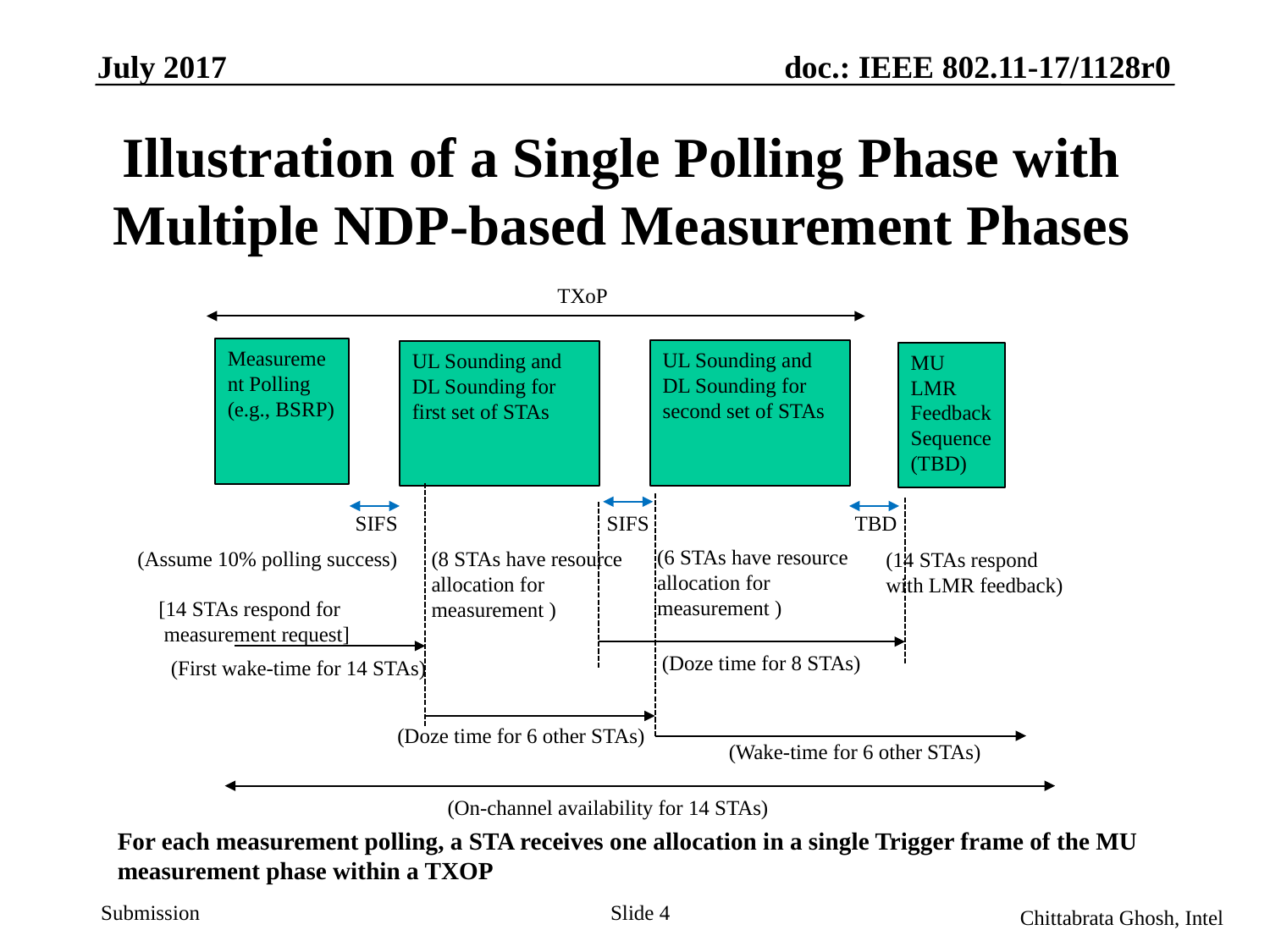

July 2017
doc.: IEEE 802.11-17/1128r0
# Illustration of a Single Polling Phase with Multiple NDP-based Measurement Phases
TXoP
Measurement Polling (e.g., BSRP)
UL Sounding and DL Sounding for second set of STAs
UL Sounding and DL Sounding for first set of STAs
MU LMR Feedback Sequence (TBD)
SIFS
SIFS
TBD
(6 STAs have resource allocation for measurement )
(Assume 10% polling success)
    [14 STAs respond for
     measurement request]
(8 STAs have resource allocation for measurement )
(14 STAs respond with LMR feedback)
(Doze time for 8 STAs)
(First wake-time for 14 STAs)
(Doze time for 6 other STAs)
(Wake-time for 6 other STAs)
(On-channel availability for 14 STAs)
For each measurement polling, a STA receives one allocation in a single Trigger frame of the MU measurement phase within a TXOP
Slide 4
Chittabrata Ghosh, Intel